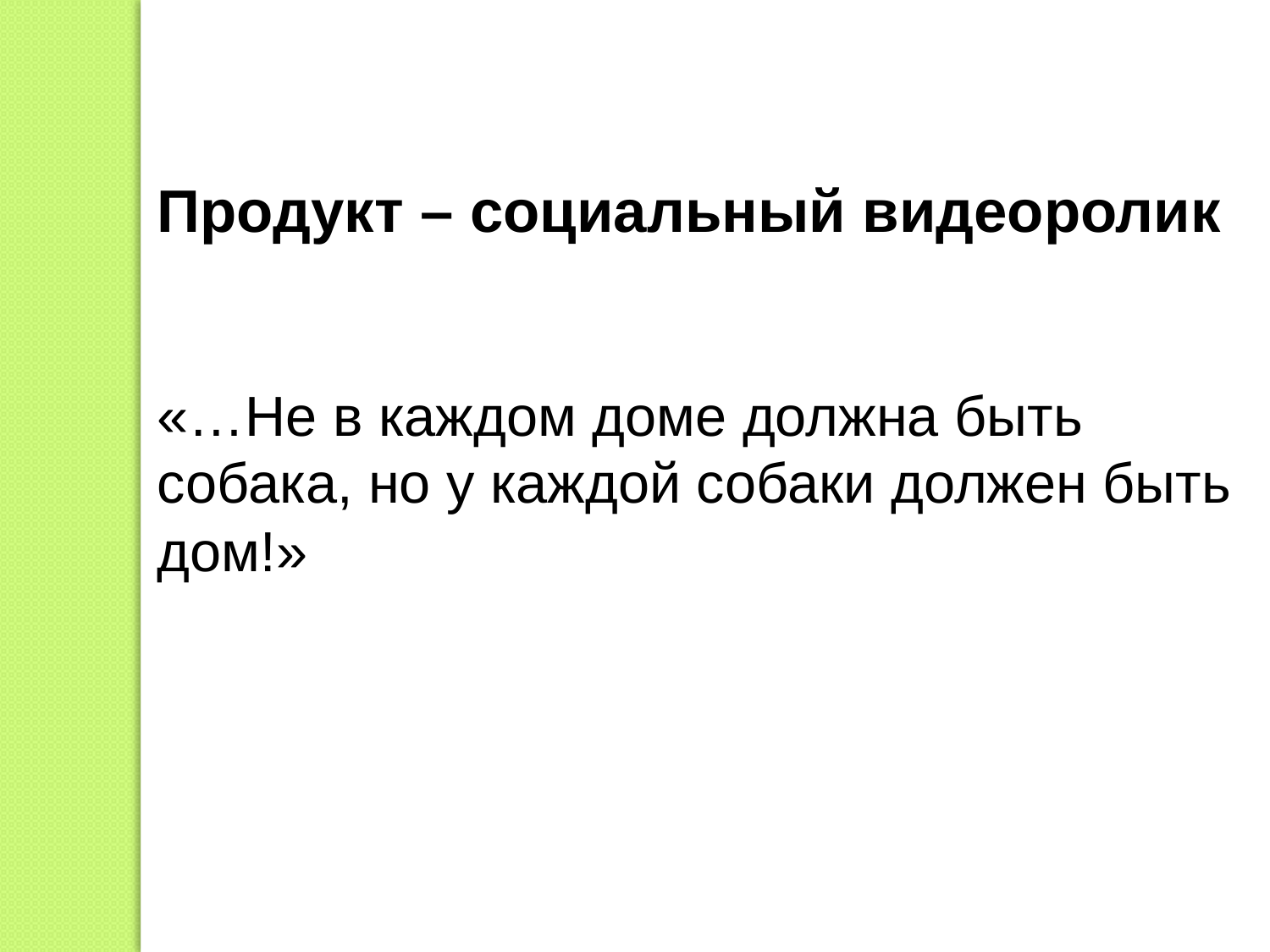

Продукт – социальный видеоролик

«…Не в каждом доме должна быть собака, но у каждой собаки должен быть дом!»